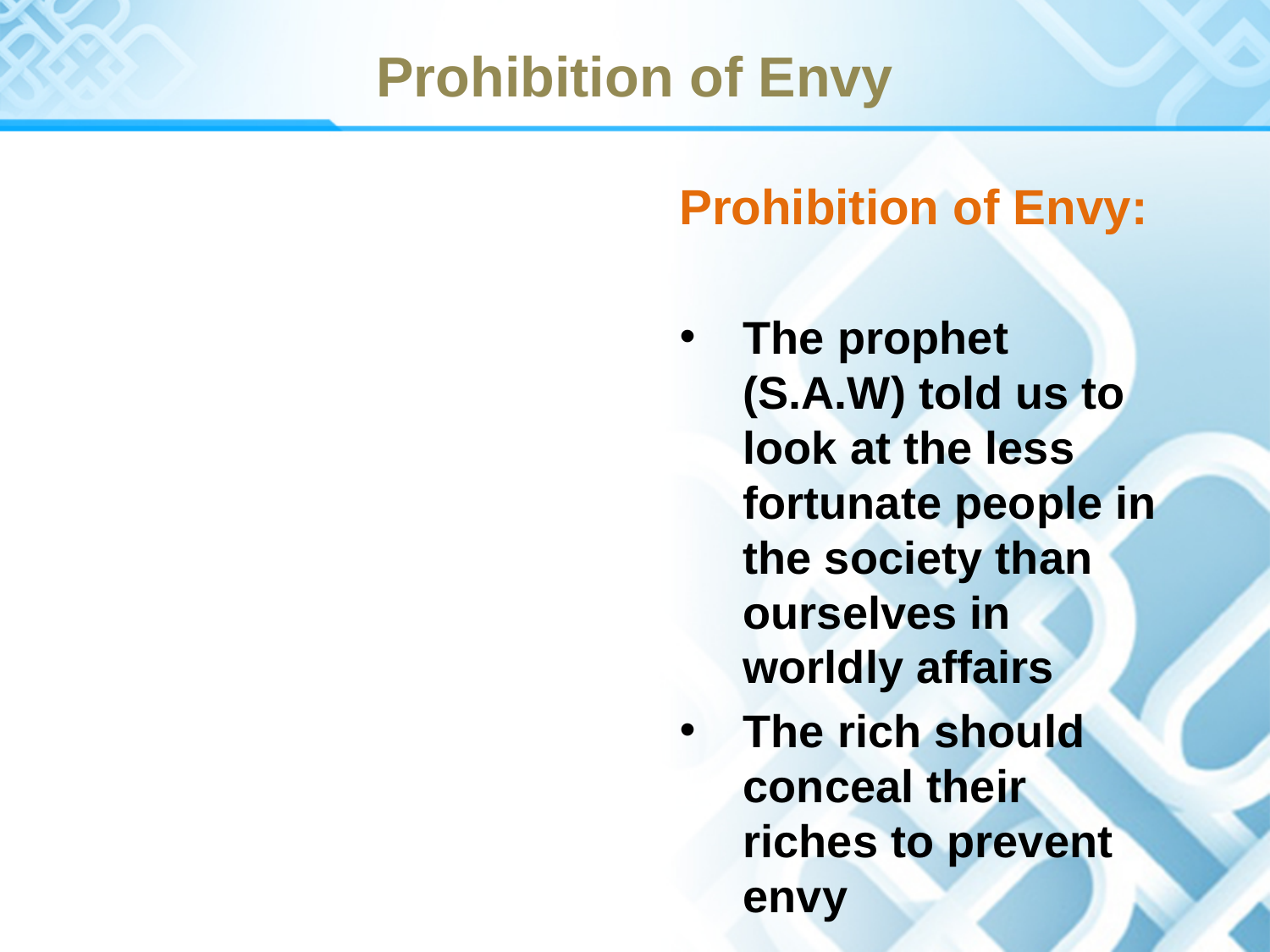

Prohibition of Envy
Prohibition of Envy:

The prophet (S.A.W) told us to look at the less fortunate people in the society than ourselves in worldly affairs
The rich should conceal their riches to prevent envy